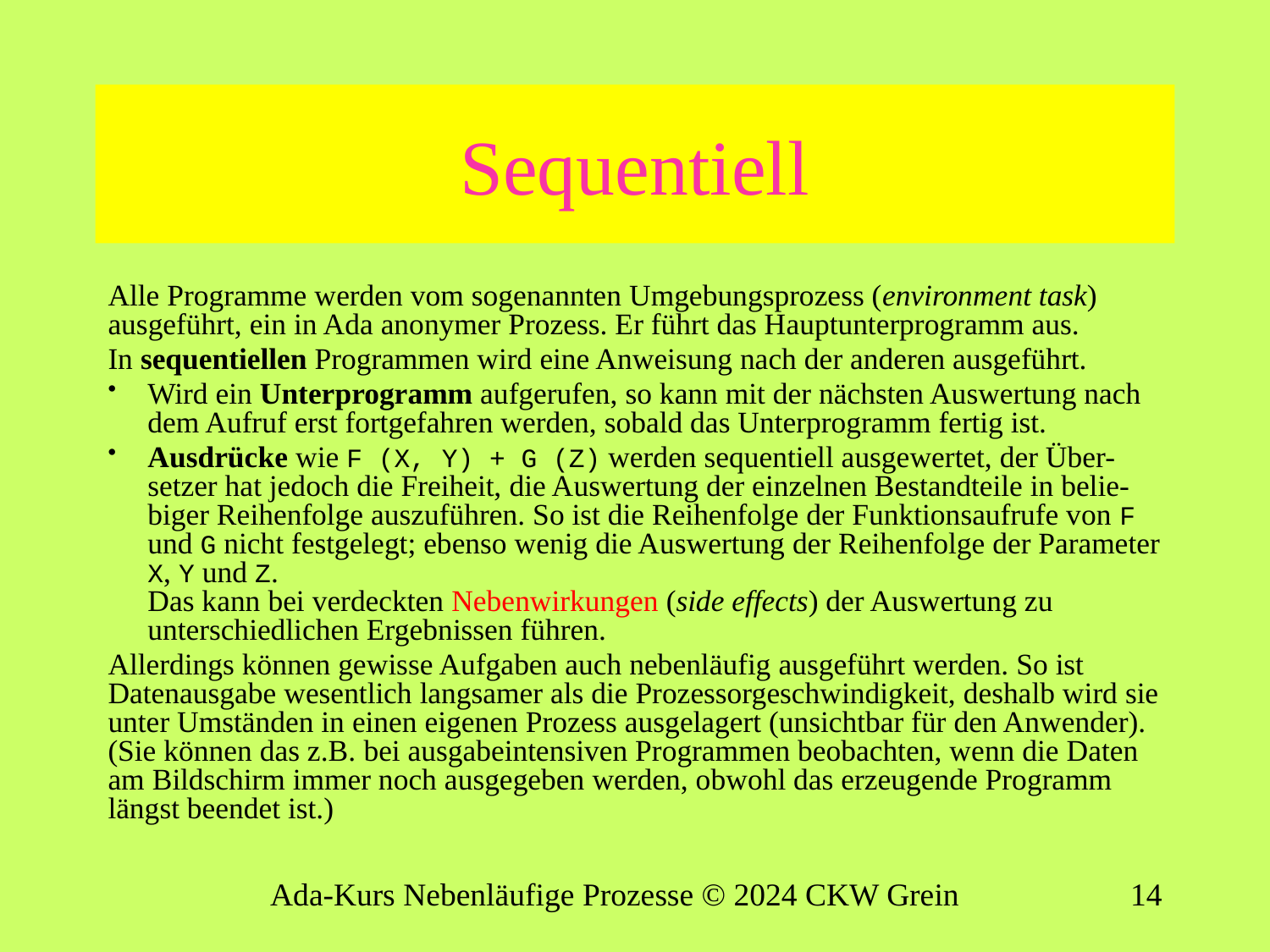

# Sequentiell
Alle Programme werden vom sogenannten Umgebungsprozess (environment task) ausgeführt, ein in Ada anonymer Prozess. Er führt das Hauptunterprogramm aus.
In sequentiellen Programmen wird eine Anweisung nach der anderen ausgeführt.
Wird ein Unterprogramm aufgerufen, so kann mit der nächsten Auswertung nach dem Aufruf erst fortgefahren werden, sobald das Unterprogramm fertig ist.
Ausdrücke wie F (X, Y) + G (Z) werden sequentiell ausgewertet, der Über-setzer hat jedoch die Freiheit, die Auswertung der einzelnen Bestandteile in belie-biger Reihenfolge auszuführen. So ist die Reihenfolge der Funktionsaufrufe von F und G nicht festgelegt; ebenso wenig die Auswertung der Reihenfolge der Parameter X, Y und Z.
Das kann bei verdeckten Nebenwirkungen (side effects) der Auswertung zu unterschiedlichen Ergebnissen führen.
Allerdings können gewisse Aufgaben auch nebenläufig ausgeführt werden. So ist Datenausgabe wesentlich langsamer als die Prozessorgeschwindigkeit, deshalb wird sie unter Umständen in einen eigenen Prozess ausgelagert (unsichtbar für den Anwender).
(Sie können das z.B. bei ausgabeintensiven Programmen beobachten, wenn die Daten am Bildschirm immer noch ausgegeben werden, obwohl das erzeugende Programm längst beendet ist.)
Ada-Kurs Nebenläufige Prozesse © 2024 CKW Grein
14